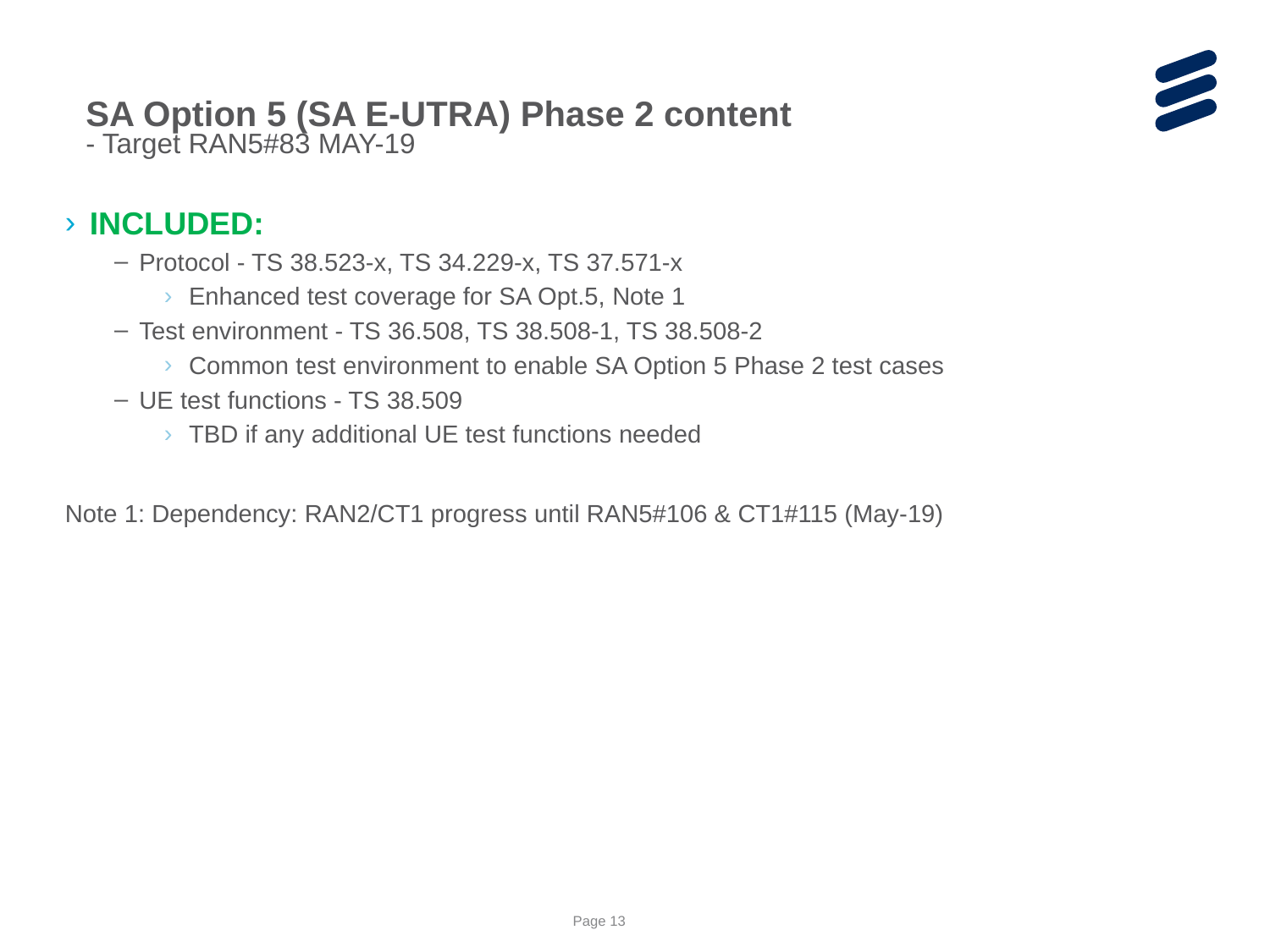

SA Option 5 (SA E-UTRA) Phase 2 content
- Target RAN5#83 MAY-19
INCLUDED:
Protocol - TS 38.523-x, TS 34.229-x, TS 37.571-x
Enhanced test coverage for SA Opt.5, Note 1
Test environment - TS 36.508, TS 38.508-1, TS 38.508-2
Common test environment to enable SA Option 5 Phase 2 test cases
UE test functions - TS 38.509
TBD if any additional UE test functions needed
Note 1: Dependency: RAN2/CT1 progress until RAN5#106 & CT1#115 (May-19)